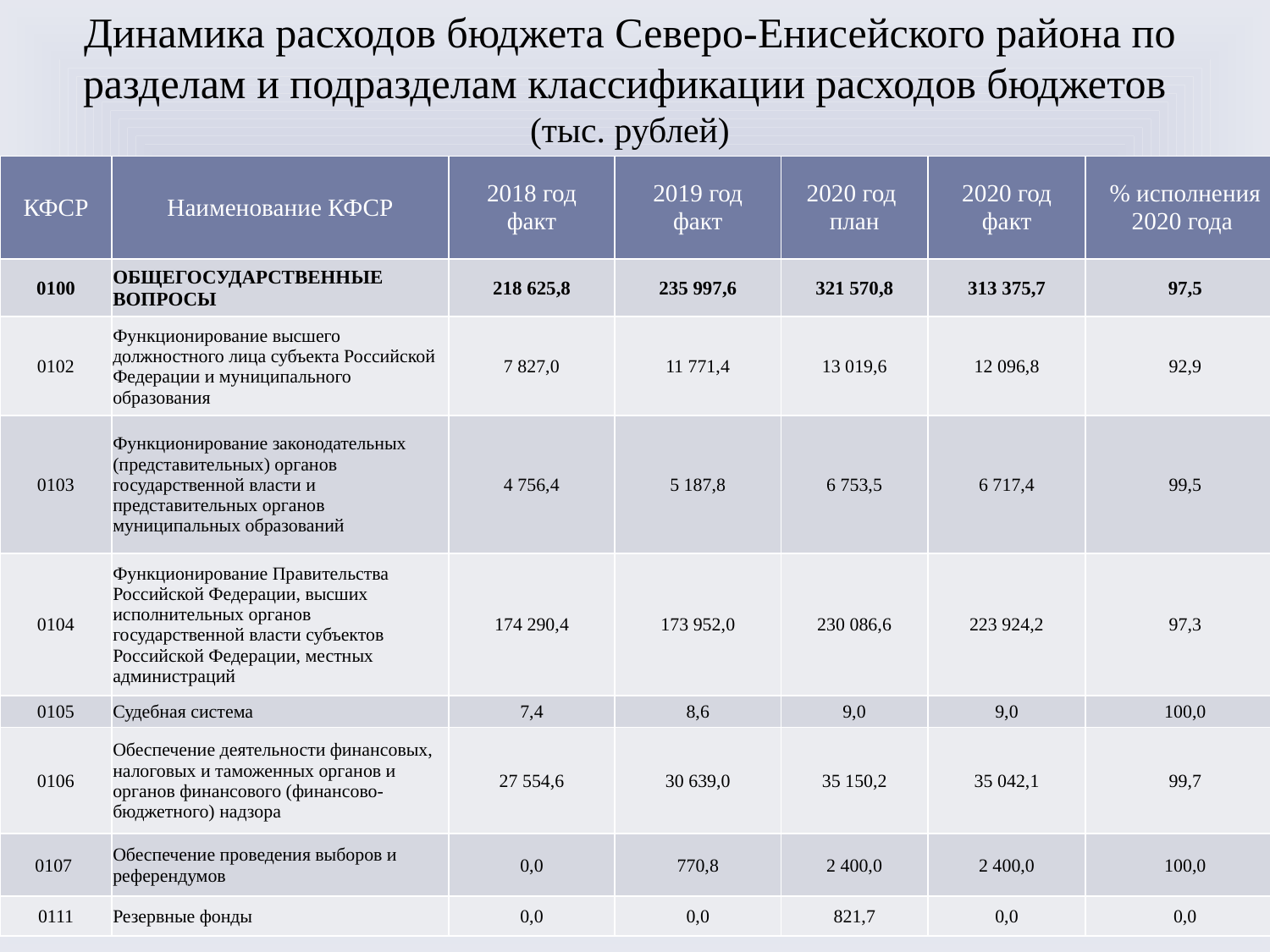

# Динамика расходов бюджета Северо-Енисейского района по разделам и подразделам классификации расходов бюджетов (тыс. рублей)
| КФСР | Наименование КФСР | 2018 год факт | 2019 год факт | 2020 год план | 2020 год факт | % исполнения 2020 года |
| --- | --- | --- | --- | --- | --- | --- |
| 0100 | ОБЩЕГОСУДАРСТВЕННЫЕ ВОПРОСЫ | 218 625,8 | 235 997,6 | 321 570,8 | 313 375,7 | 97,5 |
| 0102 | Функционирование высшего должностного лица субъекта Российской Федерации и муниципального образования | 7 827,0 | 11 771,4 | 13 019,6 | 12 096,8 | 92,9 |
| 0103 | Функционирование законодательных (представительных) органов государственной власти и представительных органов муниципальных образований | 4 756,4 | 5 187,8 | 6 753,5 | 6 717,4 | 99,5 |
| 0104 | Функционирование Правительства Российской Федерации, высших исполнительных органов государственной власти субъектов Российской Федерации, местных администраций | 174 290,4 | 173 952,0 | 230 086,6 | 223 924,2 | 97,3 |
| 0105 | Судебная система | 7,4 | 8,6 | 9,0 | 9,0 | 100,0 |
| 0106 | Обеспечение деятельности финансовых, налоговых и таможенных органов и органов финансового (финансово-бюджетного) надзора | 27 554,6 | 30 639,0 | 35 150,2 | 35 042,1 | 99,7 |
| 0107 | Обеспечение проведения выборов и референдумов | 0,0 | 770,8 | 2 400,0 | 2 400,0 | 100,0 |
| 0111 | Резервные фонды | 0,0 | 0,0 | 821,7 | 0,0 | 0,0 |